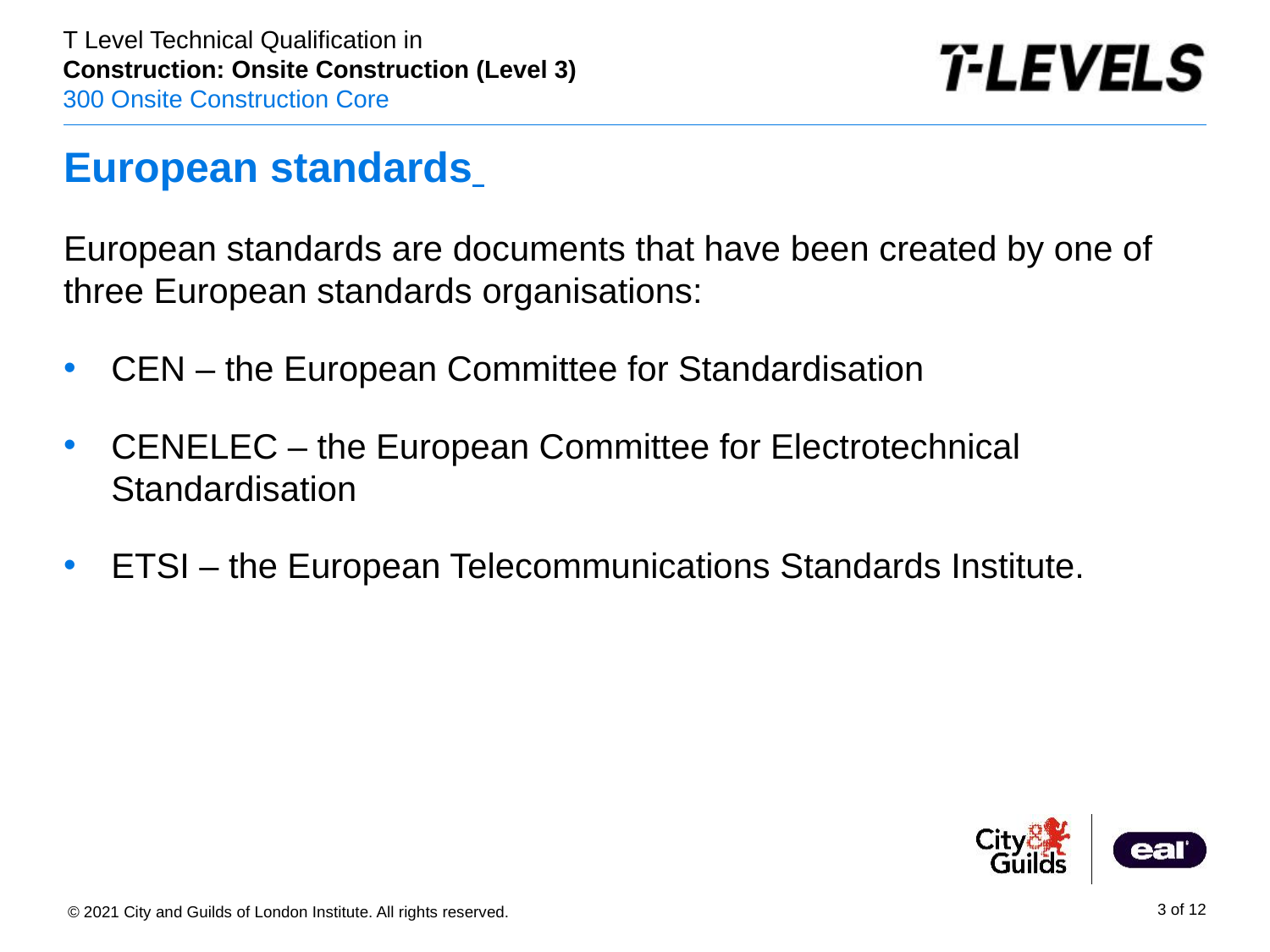

# European standards
European standards are documents that have been created by one of three European standards organisations:
CEN – the European Committee for Standardisation
CENELEC – the European Committee for Electrotechnical Standardisation
ETSI – the European Telecommunications Standards Institute.